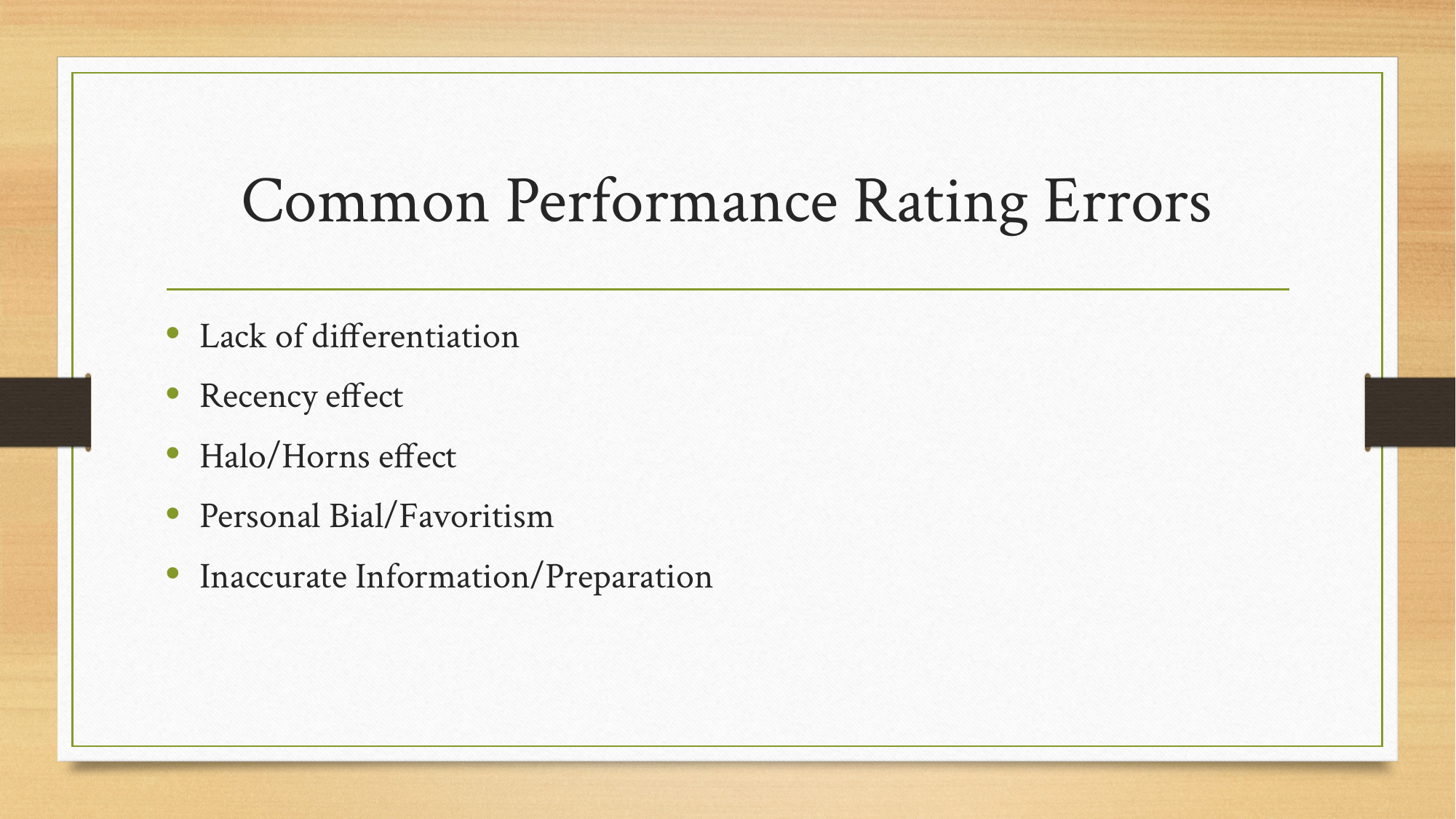

# Common Performance Rating Errors
Lack of differentiation
Recency effect
Halo/Horns effect
Personal Bial/Favoritism
Inaccurate Information/Preparation